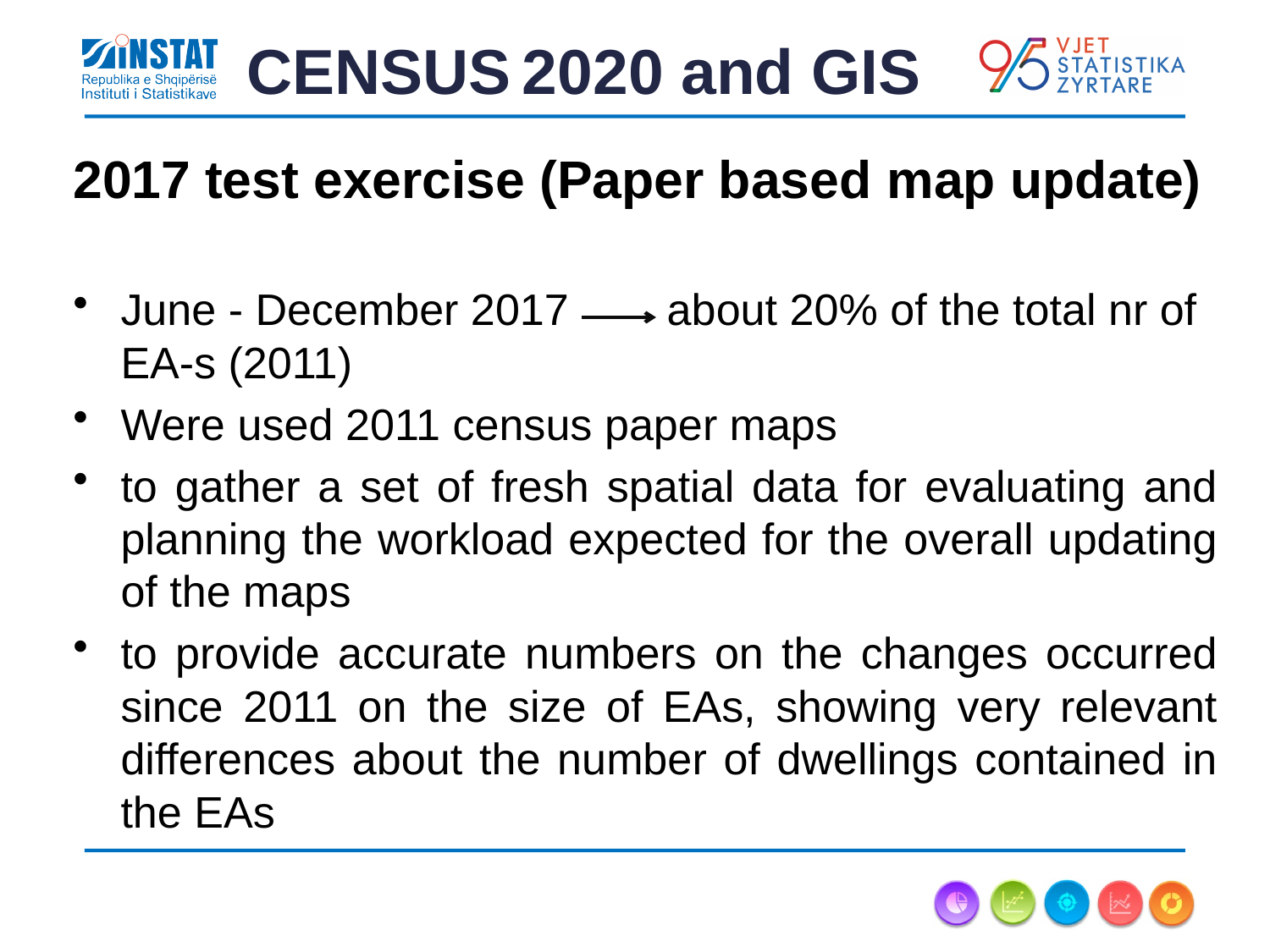

# CENSUS 2020 and GIS

2017 test exercise (Paper based map update)

June - December 2017        about 20% of the total nr of EA-s (2011)
Were used 2011 census paper maps
to gather a set of fresh spatial data for evaluating and planning the workload expected for the overall updating of the maps
to provide accurate numbers on the changes occurred since 2011 on the size of EAs, showing very relevant differences about the number of dwellings contained in the EAs